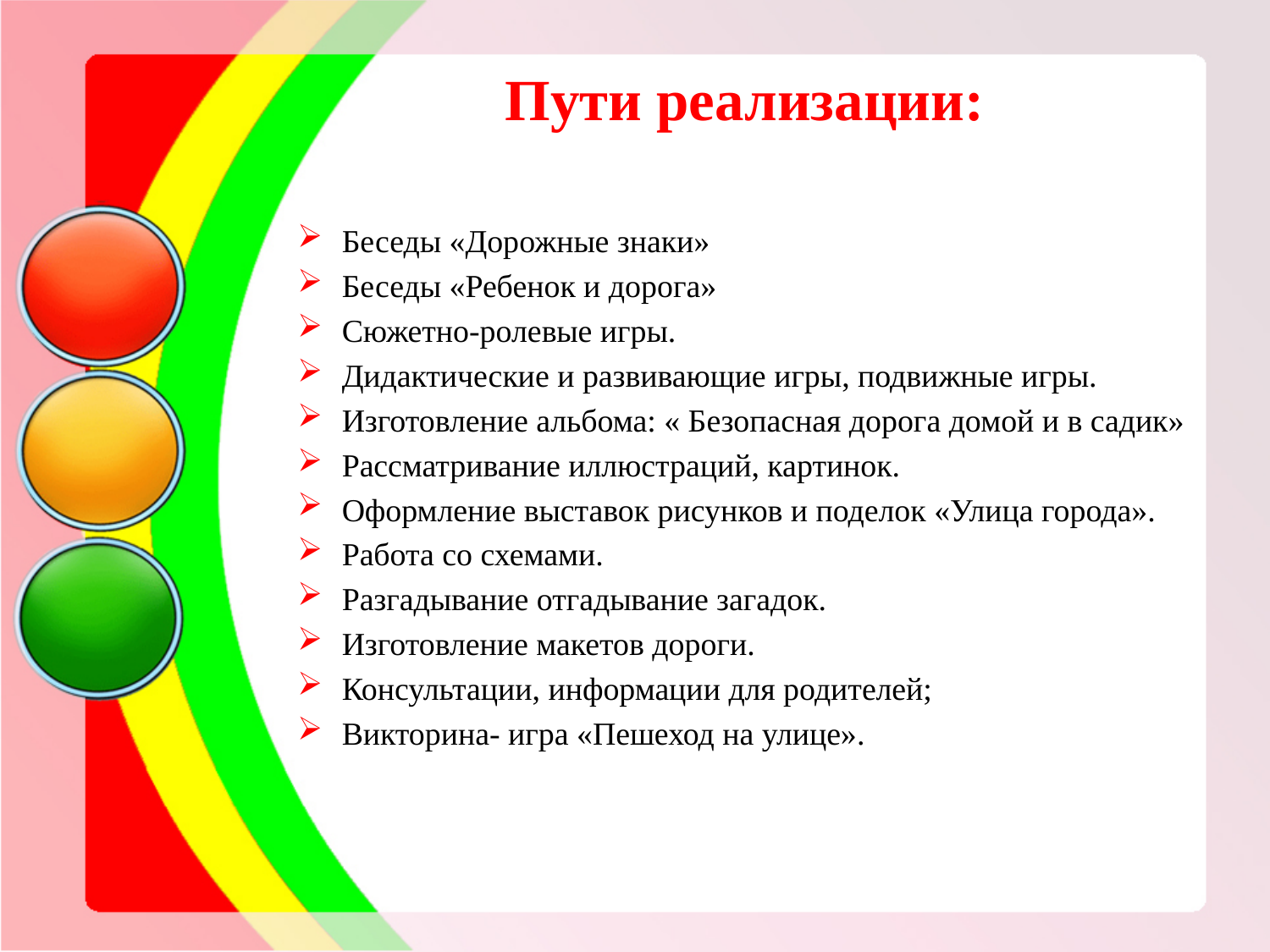

#
Пути реализации:

Беседы «Дорожные знаки»
Беседы «Ребенок и дорога»
Сюжетно-ролевые игры.
Дидактические и развивающие игры, подвижные игры.
Изготовление альбома: « Безопасная дорога домой и в садик»
Рассматривание иллюстраций, картинок.
Оформление выставок рисунков и поделок «Улица города».
Работа со схемами.
Разгадывание отгадывание загадок.
Изготовление макетов дороги.
Консультации, информации для родителей;
Викторина- игра «Пешеход на улице».